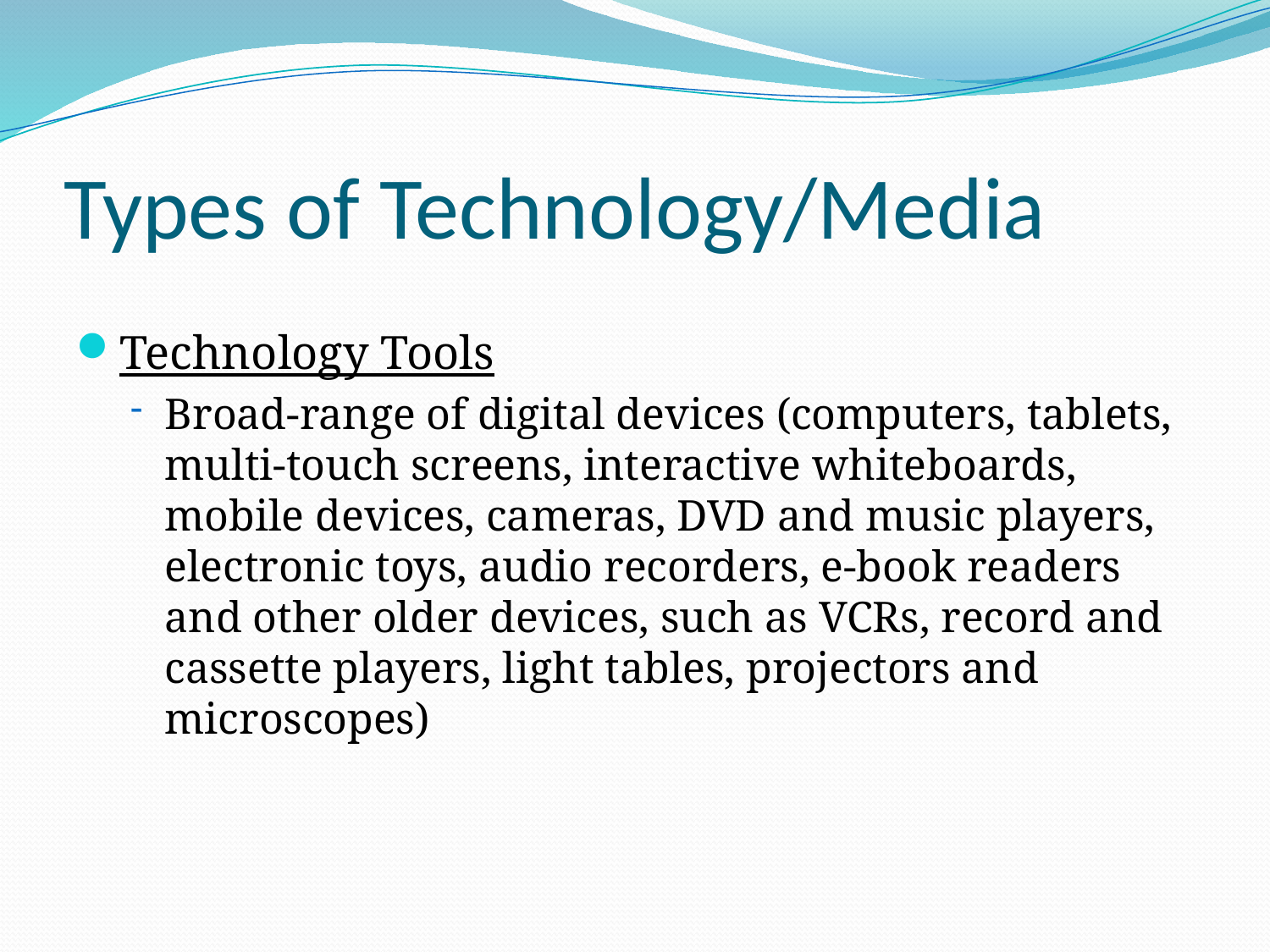

# Types of Technology/Media
Technology Tools
Broad-range of digital devices (computers, tablets, multi-touch screens, interactive whiteboards, mobile devices, cameras, DVD and music players, electronic toys, audio recorders, e-book readers and other older devices, such as VCRs, record and cassette players, light tables, projectors and microscopes)